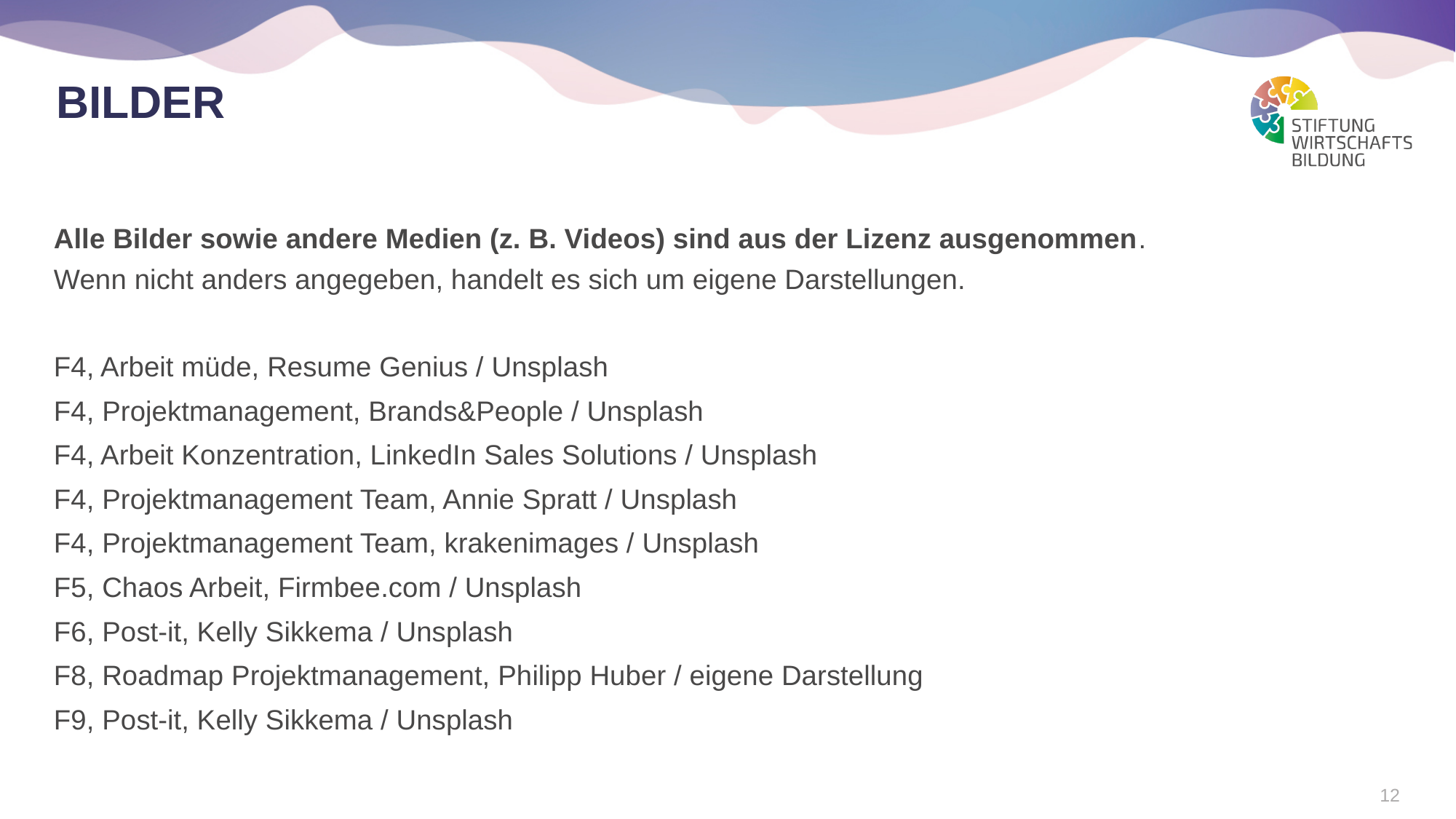

# Bilder
Alle Bilder sowie andere Medien (z. B. Videos) sind aus der Lizenz ausgenommen.
Wenn nicht anders angegeben, handelt es sich um eigene Darstellungen.

F4, Arbeit müde, Resume Genius / Unsplash
F4, Projektmanagement, Brands&People / Unsplash
F4, Arbeit Konzentration, LinkedIn Sales Solutions / Unsplash
F4, Projektmanagement Team, Annie Spratt / Unsplash
F4, Projektmanagement Team, krakenimages / Unsplash
F5, Chaos Arbeit, Firmbee.com / Unsplash
F6, Post-it, Kelly Sikkema / Unsplash
F8, Roadmap Projektmanagement, Philipp Huber / eigene Darstellung
F9, Post-it, Kelly Sikkema / Unsplash

12